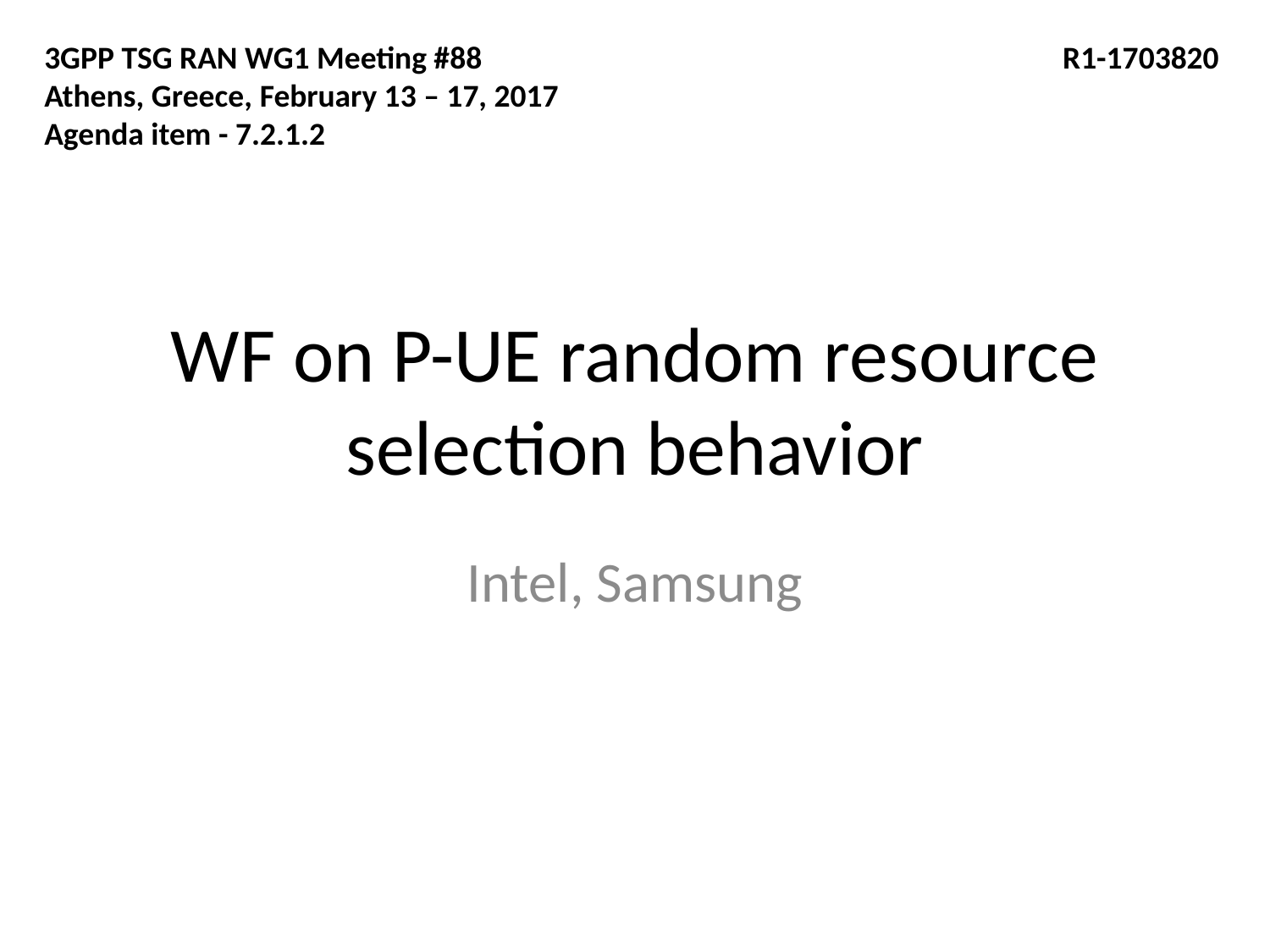

3GPP TSG RAN WG1 Meeting #88				                  R1-1703820
Athens, Greece, February 13 – 17, 2017
Agenda item - 7.2.1.2
# WF on P-UE random resource selection behavior
Intel, Samsung